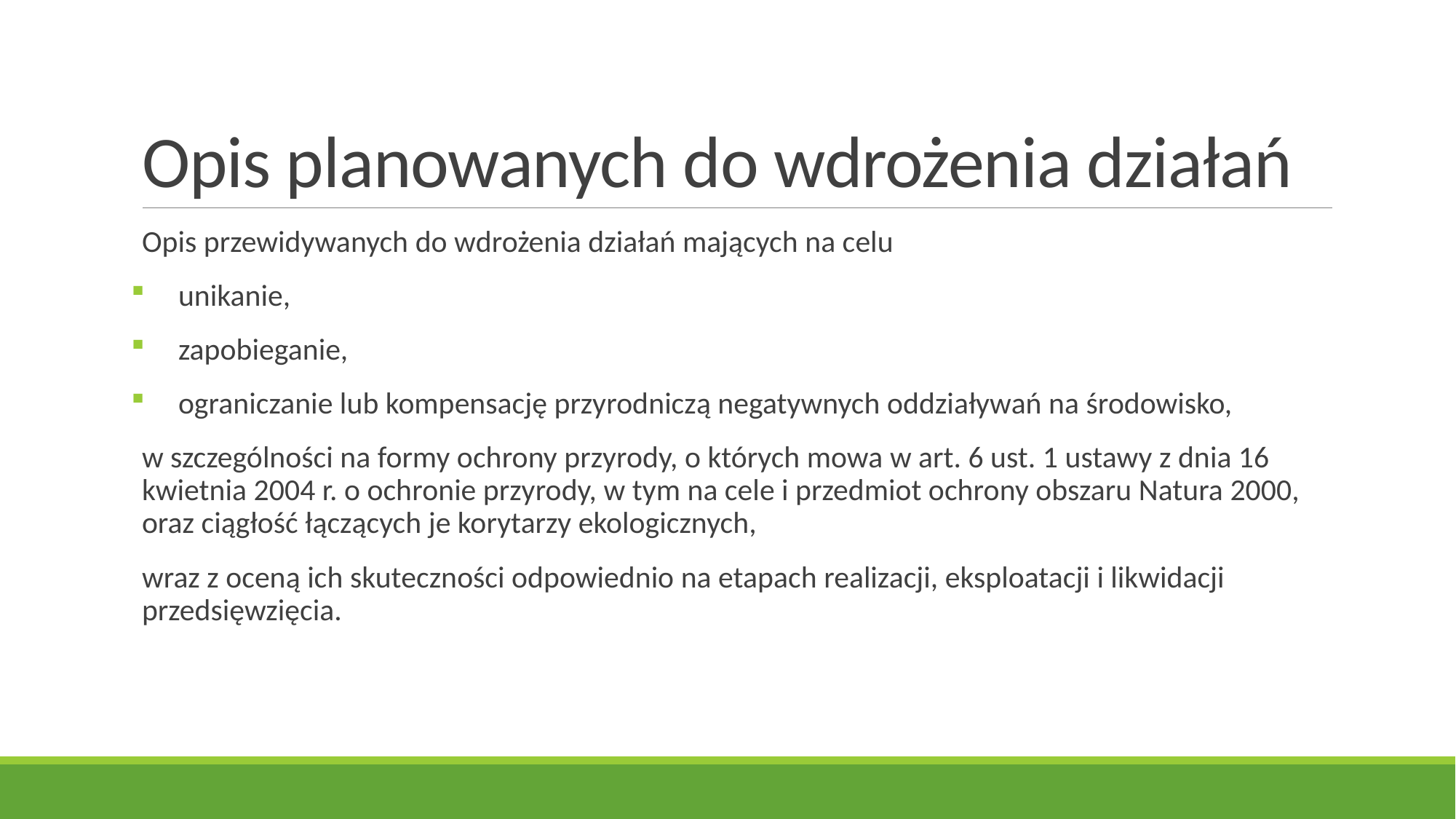

# Opis planowanych do wdrożenia działań
Opis przewidywanych do wdrożenia działań mających na celu
unikanie,
zapobieganie,
ograniczanie lub kompensację przyrodniczą negatywnych oddziaływań na środowisko,
w szczególności na formy ochrony przyrody, o których mowa w art. 6 ust. 1 ustawy z dnia 16 kwietnia 2004 r. o ochronie przyrody, w tym na cele i przedmiot ochrony obszaru Natura 2000, oraz ciągłość łączących je korytarzy ekologicznych,
wraz z oceną ich skuteczności odpowiednio na etapach realizacji, eksploatacji i likwidacji przedsięwzięcia.